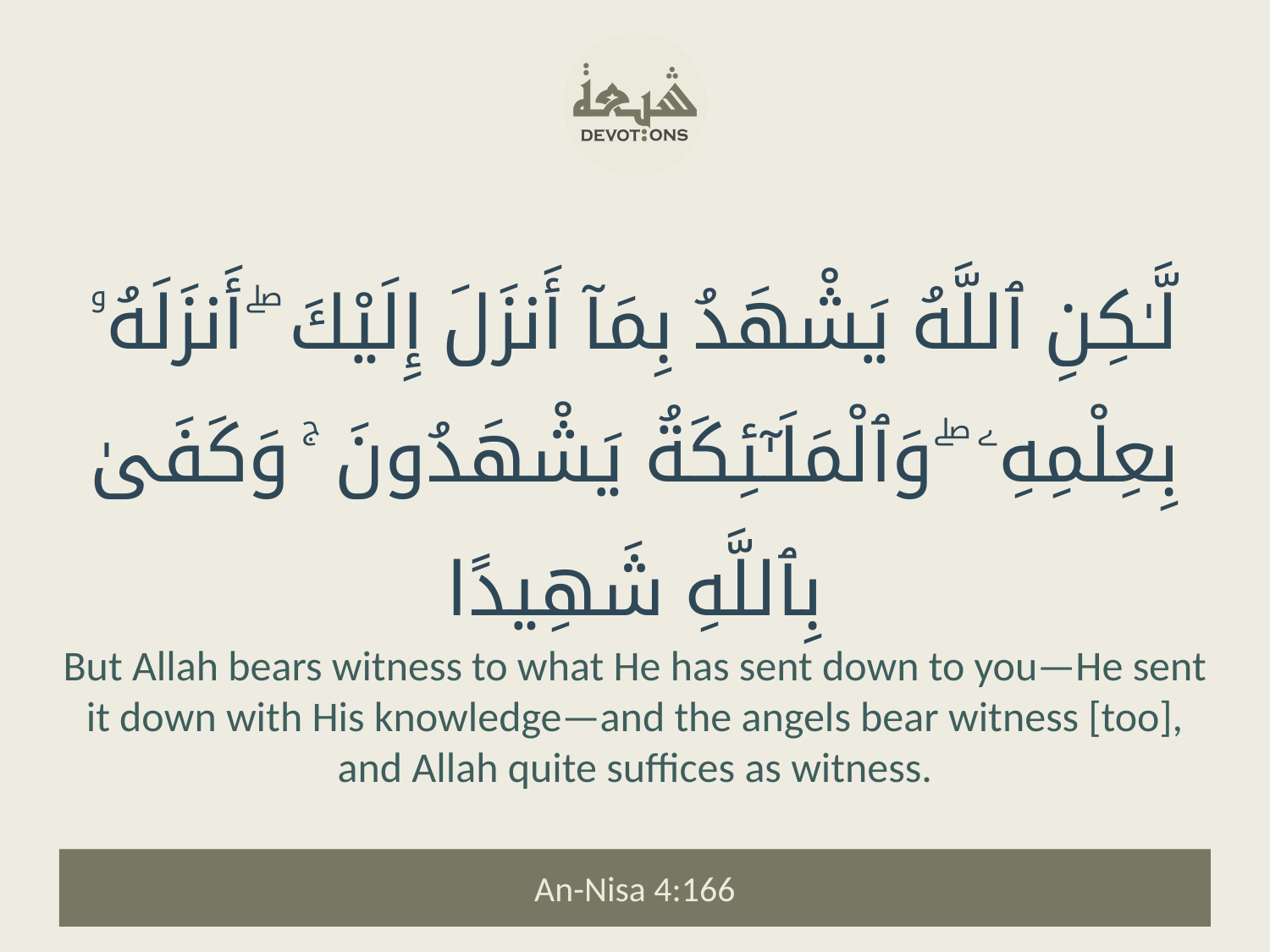

لَّـٰكِنِ ٱللَّهُ يَشْهَدُ بِمَآ أَنزَلَ إِلَيْكَ ۖ أَنزَلَهُۥ بِعِلْمِهِۦ ۖ وَٱلْمَلَـٰٓئِكَةُ يَشْهَدُونَ ۚ وَكَفَىٰ بِٱللَّهِ شَهِيدًا
But Allah bears witness to what He has sent down to you—He sent it down with His knowledge—and the angels bear witness [too], and Allah quite suffices as witness.
An-Nisa 4:166